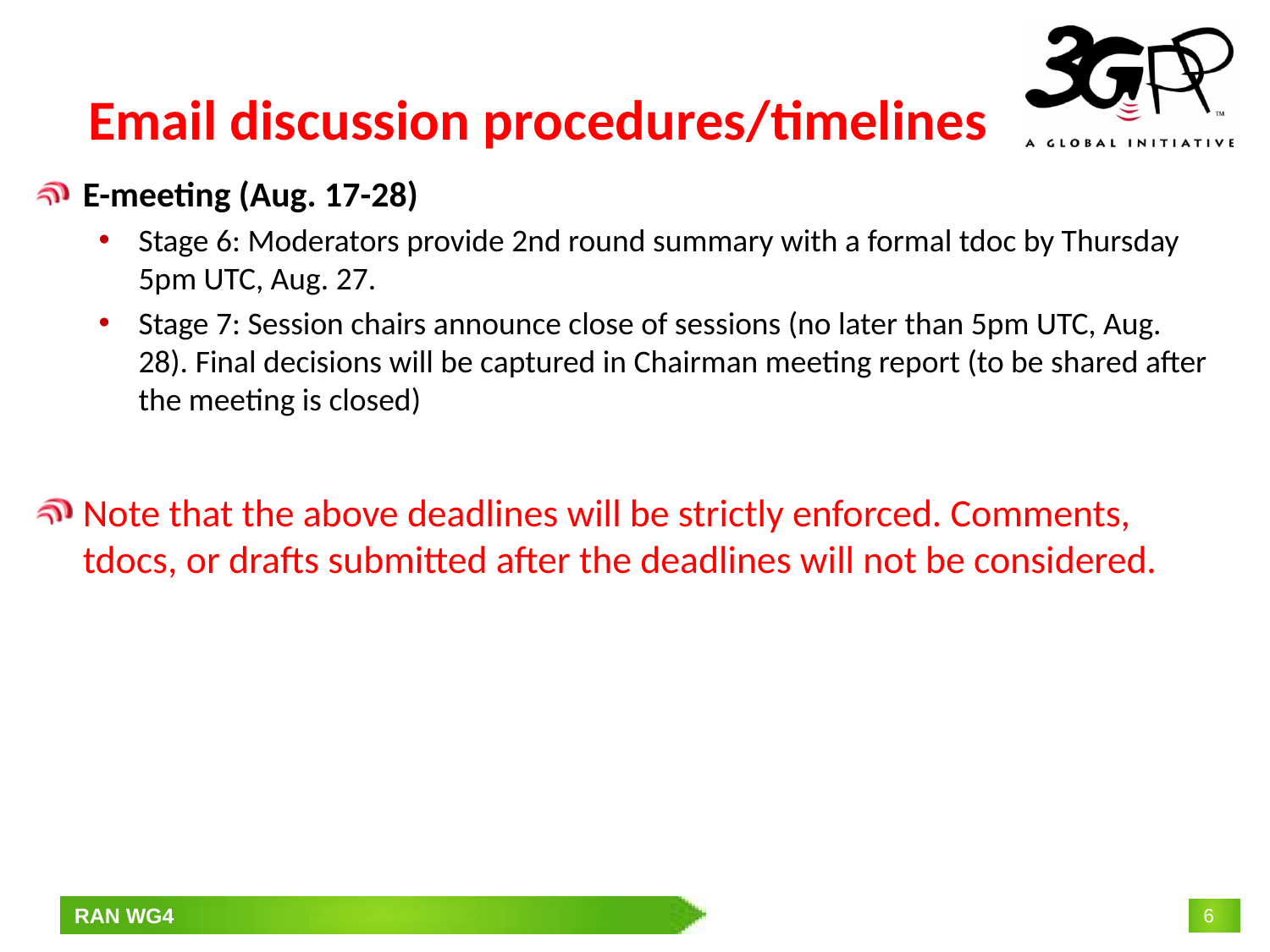

# Email discussion procedures/timelines
E-meeting (Aug. 17-28)
Stage 6: Moderators provide 2nd round summary with a formal tdoc by Thursday 5pm UTC, Aug. 27.
Stage 7: Session chairs announce close of sessions (no later than 5pm UTC, Aug. 28). Final decisions will be captured in Chairman meeting report (to be shared after the meeting is closed)

Note that the above deadlines will be strictly enforced. Comments, tdocs, or drafts submitted after the deadlines will not be considered.